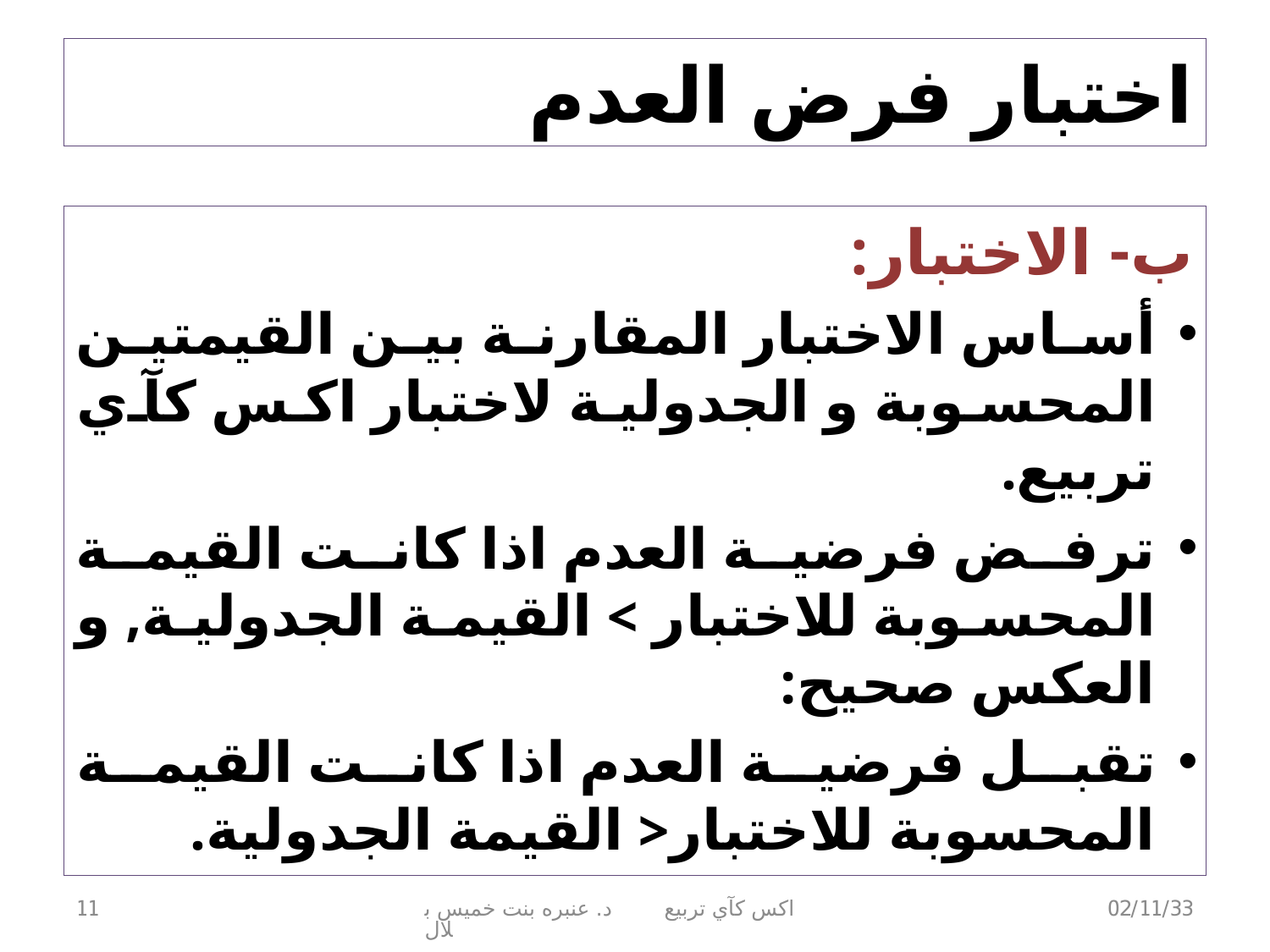

# اختبار فرض العدم
ب- الاختبار:
أساس الاختبار المقارنة بين القيمتين المحسوبة و الجدولية لاختبار اكس كآي تربيع.
ترفض فرضية العدم اذا كانت القيمة المحسوبة للاختبار > القيمة الجدولية, و العكس صحيح:
تقبل فرضية العدم اذا كانت القيمة المحسوبة للاختبار< القيمة الجدولية.
11
اكس كآي تربيع        د. عنبره بنت خميس بلال
02/11/33